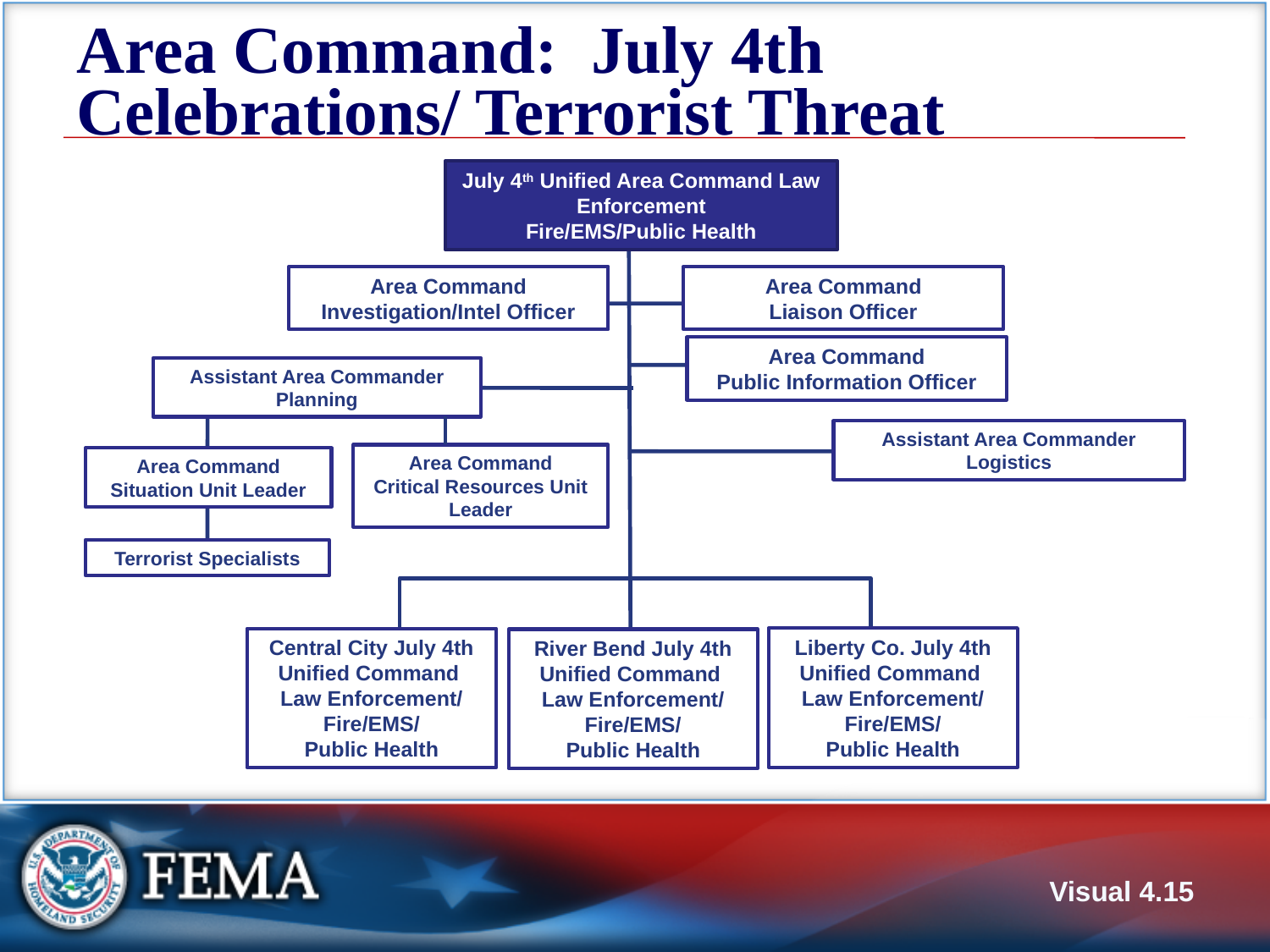

# Area Command:  July 4th Celebrations/ Terrorist Threat
July 4th Unified Area Command Law Enforcement
Fire/EMS/Public Health

Area Command
Investigation/Intel Officer
Area Command
Liaison Officer

Area Command
Public Information Officer
Assistant Area Commander
Planning

Assistant Area Commander
Logistics
Area Command
Critical Resources Unit Leader
Area Command
Situation Unit Leader

Terrorist Specialists

Liberty Co. July 4th Unified Command
Law Enforcement/
Fire/EMS/
Public Health
Central City July 4th Unified Command
Law Enforcement/
Fire/EMS/
Public Health
River Bend July 4th Unified Command
Law Enforcement/
Fire/EMS/
Public Health
Visual 4.15